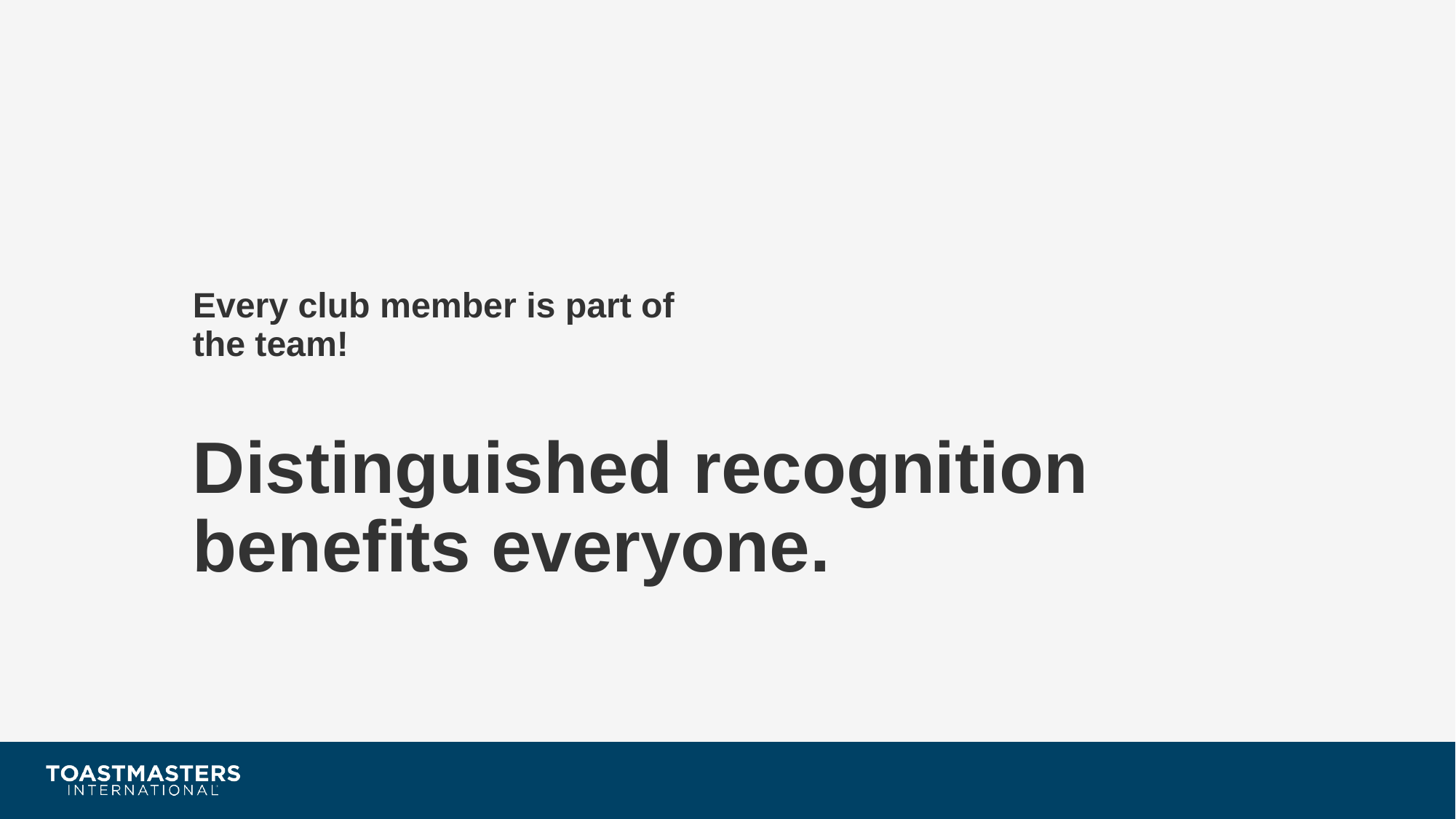

# Every club member is part of the team!
Distinguished recognition benefits everyone.